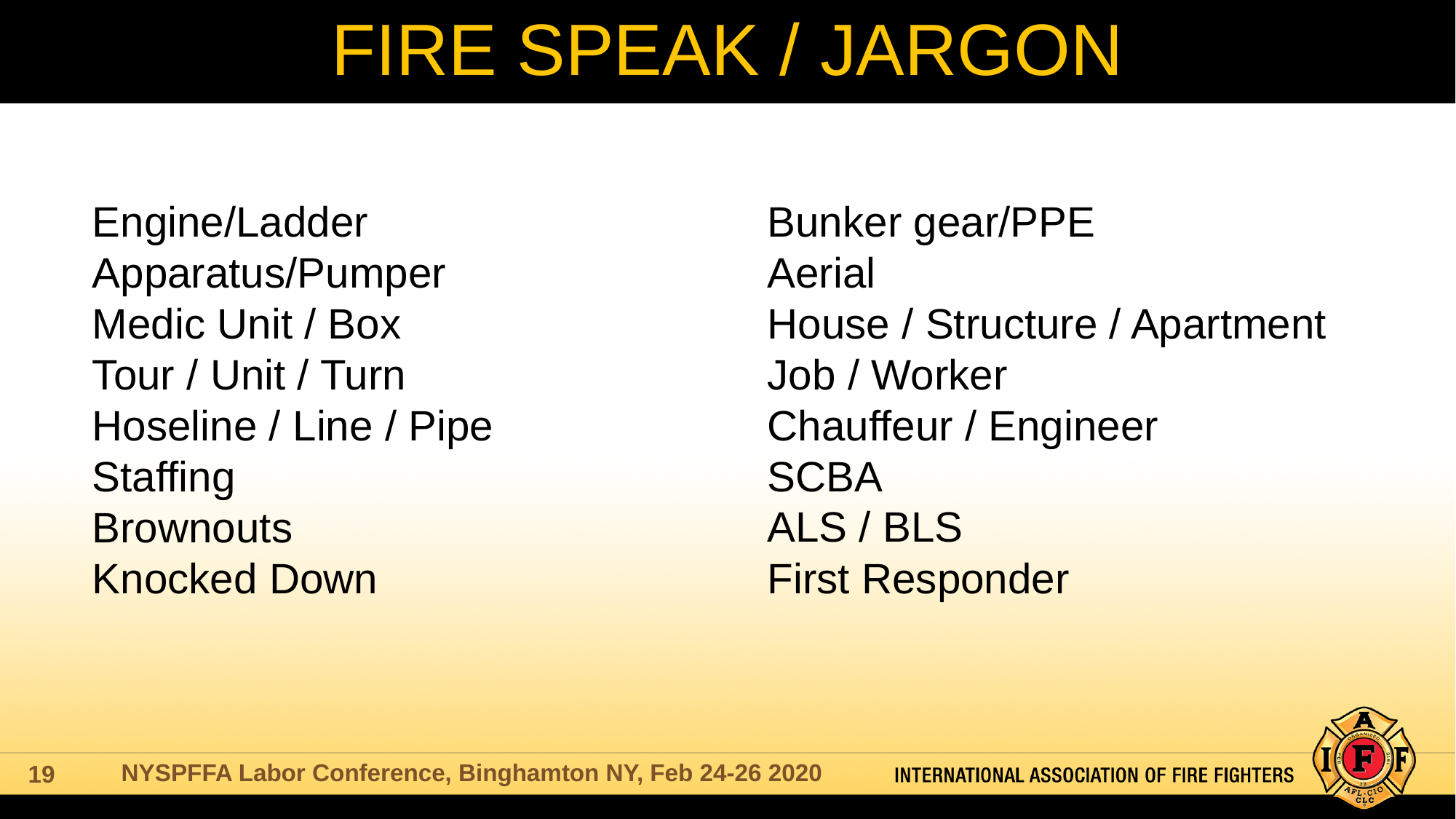

# FIRE SPEAK / JARGON
Engine/Ladder
Apparatus/Pumper
Medic Unit / Box
Tour / Unit / Turn
Hoseline / Line / Pipe
Staffing
Brownouts
Knocked Down

Bunker gear/PPE
Aerial
House / Structure / Apartment
Job / Worker
Chauffeur / Engineer
SCBA
ALS / BLS
First Responder
NYSPFFA Labor Conference, Binghamton NY, Feb 24-26 2020